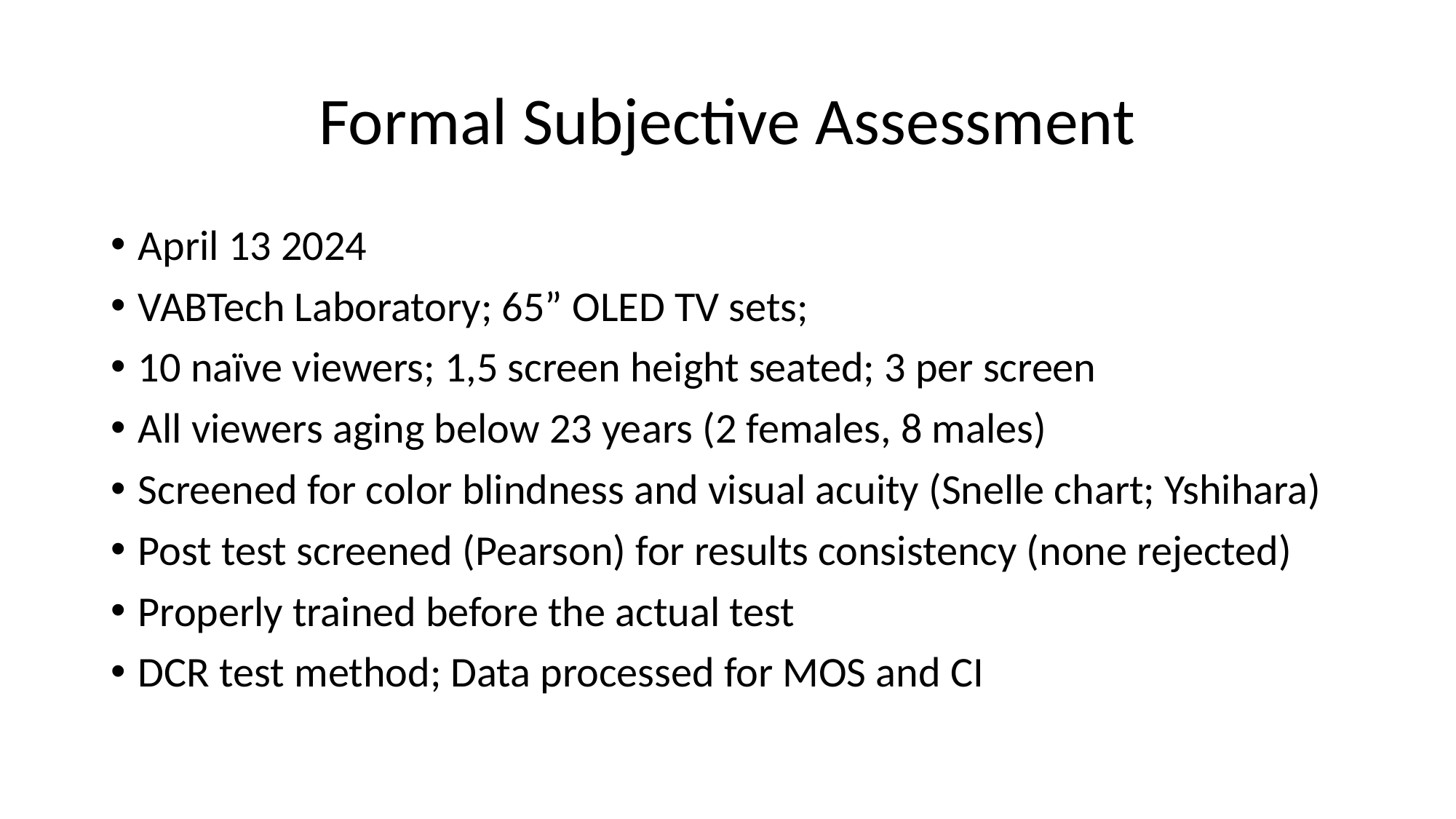

# Formal Subjective Assessment
April 13 2024
VABTech Laboratory; 65” OLED TV sets;
10 naïve viewers; 1,5 screen height seated; 3 per screen
All viewers aging below 23 years (2 females, 8 males)
Screened for color blindness and visual acuity (Snelle chart; Yshihara)
Post test screened (Pearson) for results consistency (none rejected)
Properly trained before the actual test
DCR test method; Data processed for MOS and CI